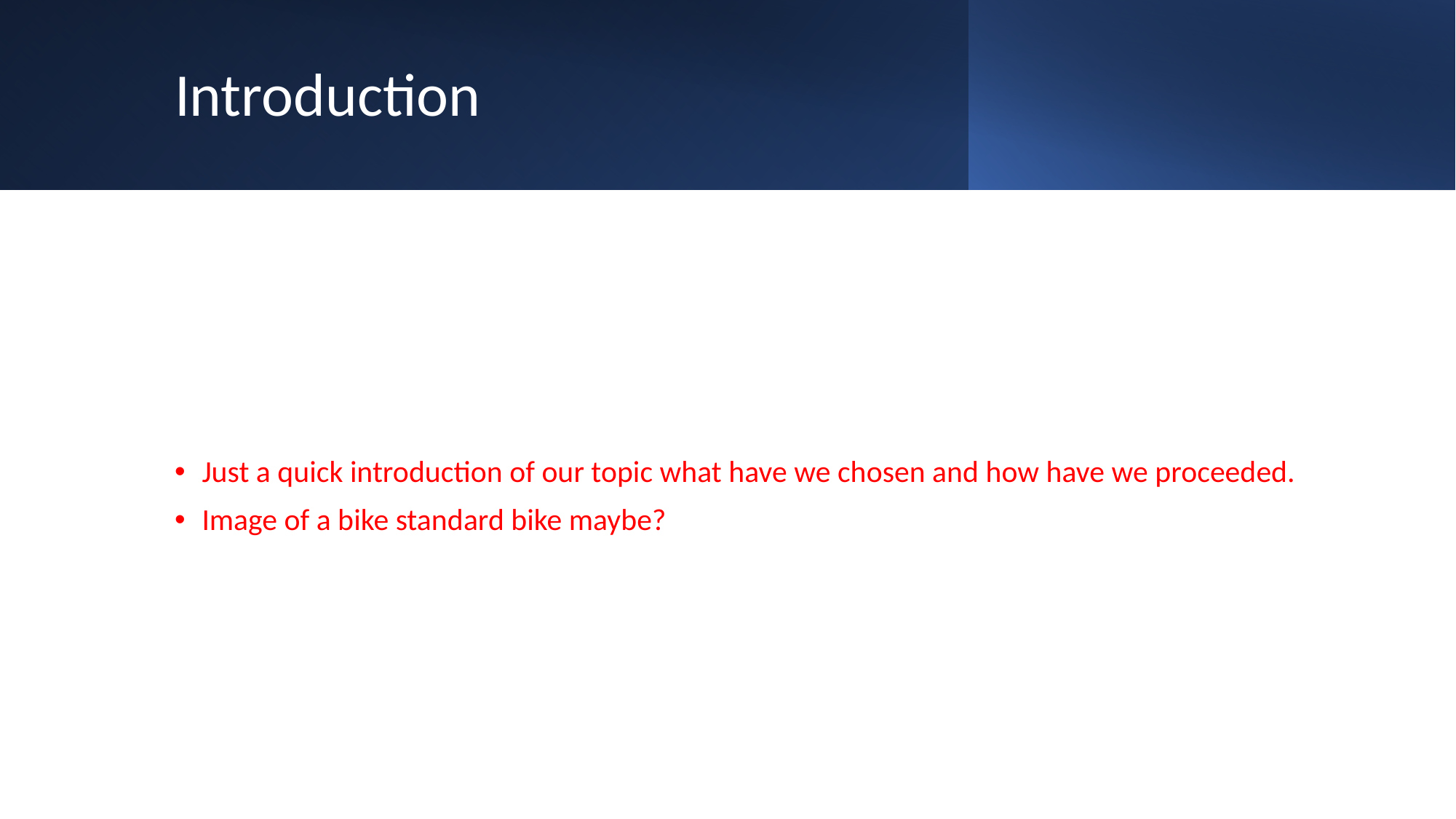

# Introduction
Just a quick introduction of our topic what have we chosen and how have we proceeded.
Image of a bike standard bike maybe?